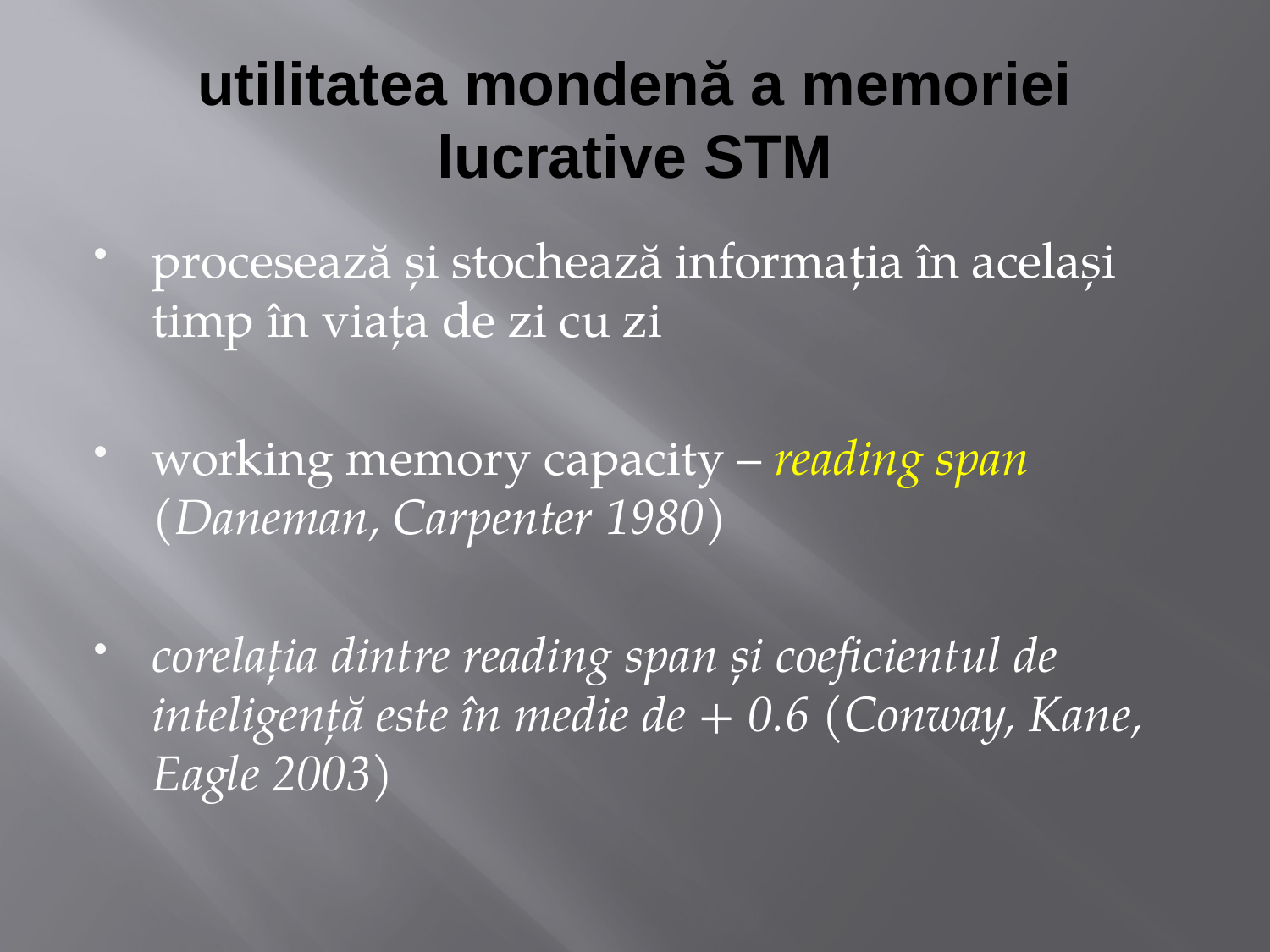

# utilitatea mondenă a memoriei lucrative STM
procesează şi stochează informaţia în acelaşi timp în viaţa de zi cu zi

working memory capacity – reading span (Daneman, Carpenter 1980)

corelaţia dintre reading span şi coeficientul de inteligenţă este în medie de + 0.6 (Conway, Kane, Eagle 2003)